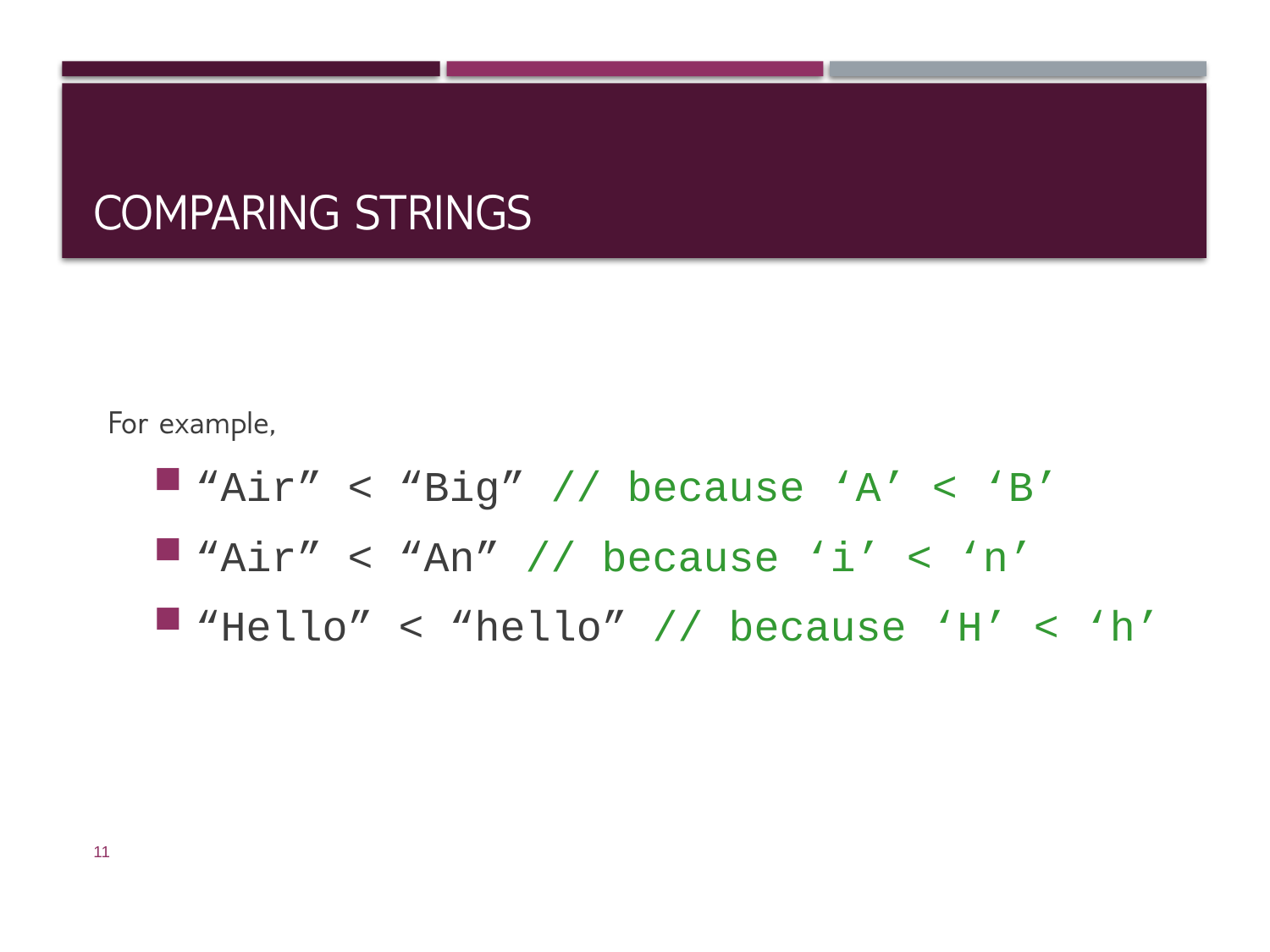

# Comparing Strings
For example,
“Air” < “Big” // because ‘A’ < ‘B’
“Air” < “An” // because ‘i’ < ‘n’
“Hello” < “hello” // because ‘H’ < ‘h’

11